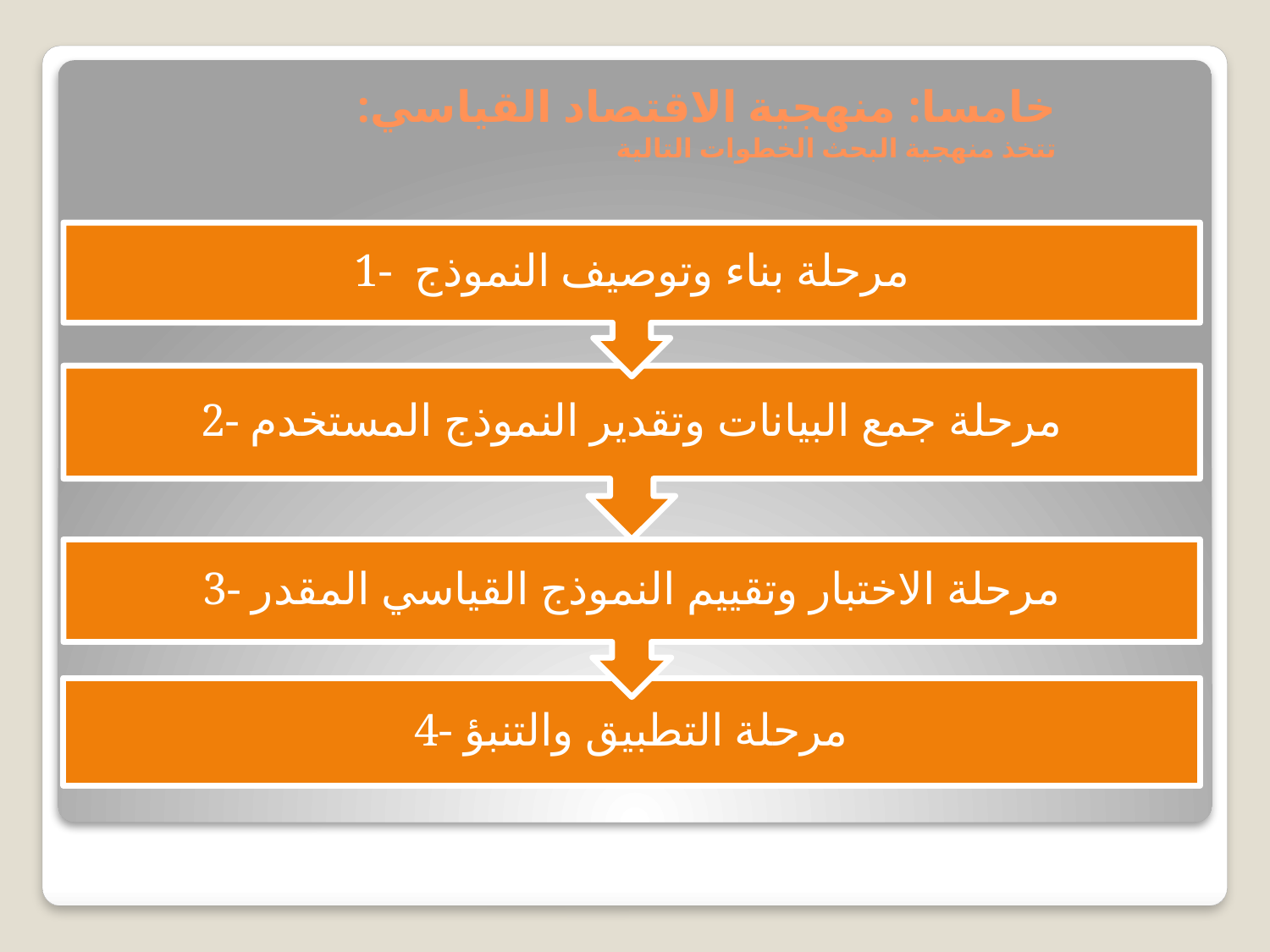

# خامسا: منهجية الاقتصاد القياسي: تتخذ منهجية البحث الخطوات التالية
4- مرحلة التطبيق والتنبؤ
3- مرحلة الاختبار وتقييم النموذج القياسي المقدر
2- مرحلة جمع البيانات وتقدير النموذج المستخدم
1-  مرحلة بناء وتوصيف النموذج